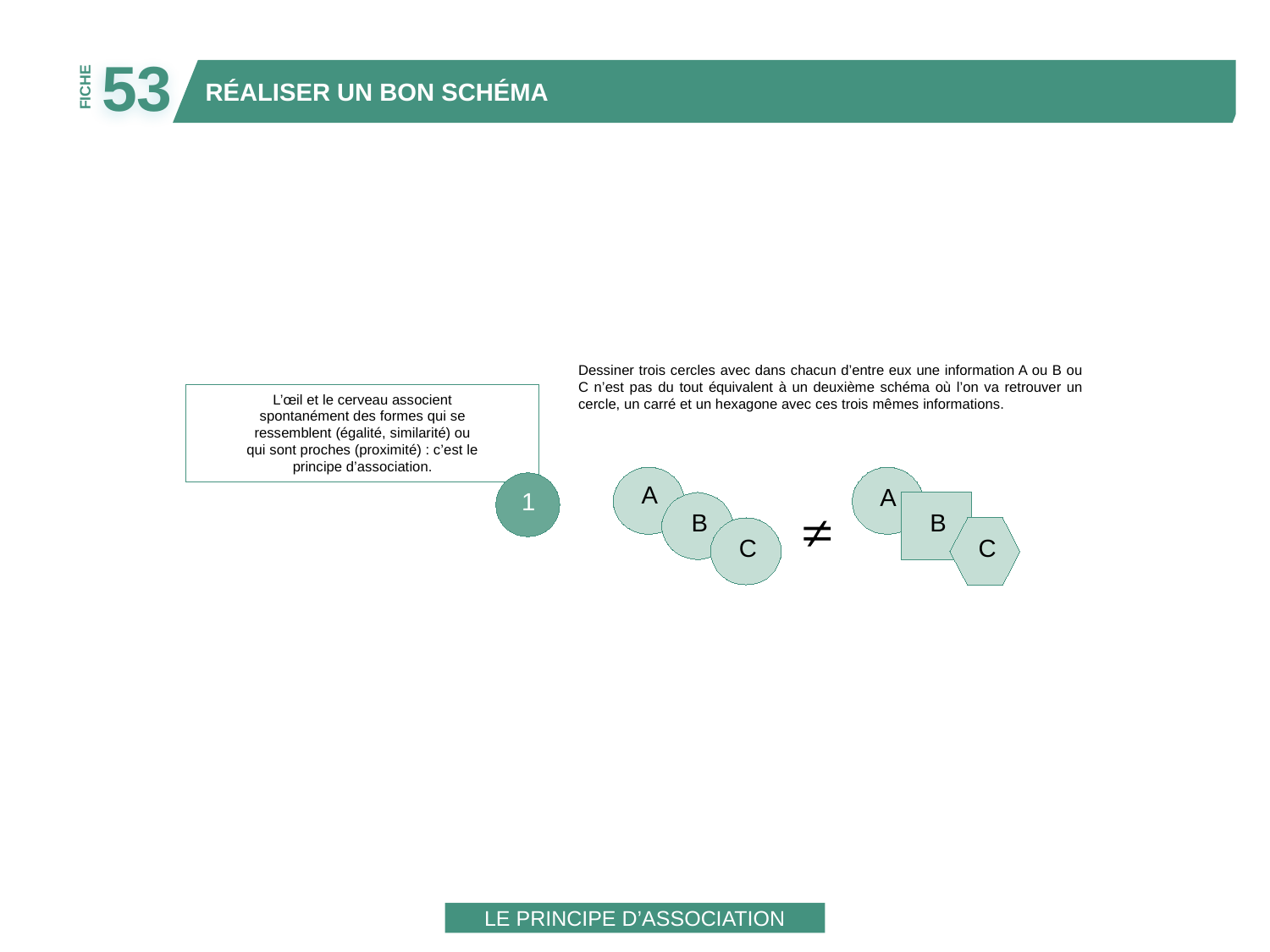

53

RÉALISER UN BON SCHÉMA
FICHE

Dessiner trois cercles avec dans chacun d’entre eux une information A ou B ou C n’est pas du tout équivalent à un deuxième schéma où l’on va retrouver un cercle, un carré et un hexagone avec ces trois mêmes informations.

L’œil et le cerveau associent
spontanément des formes qui se
ressemblent (égalité, similarité) ou
qui sont proches (proximité) : c’est le
principe d’association.

A
A
1

B
B

C
C
LE PRINCIPE D’ASSOCIATION